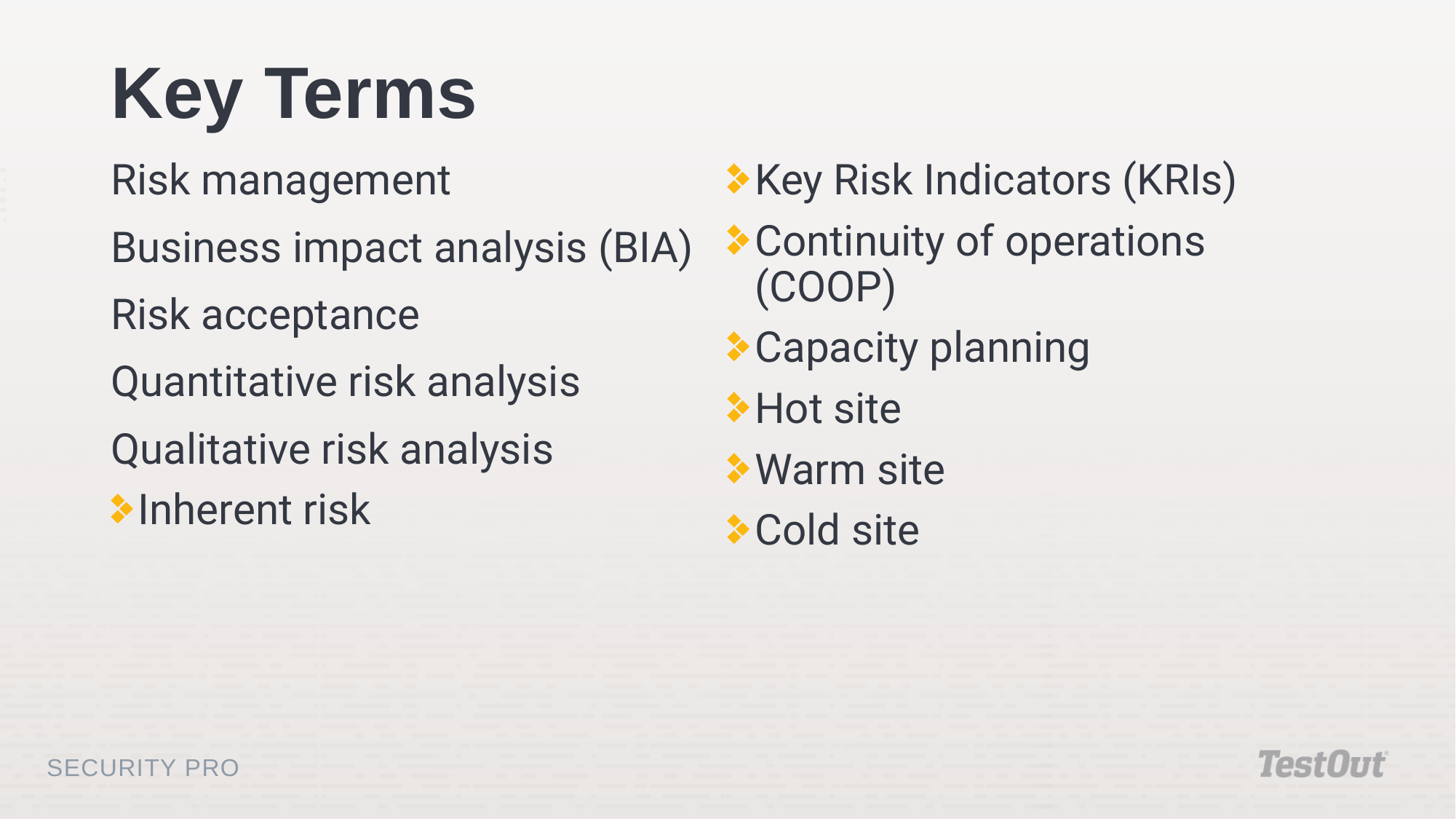

# Key Terms
Risk management
Business impact analysis (BIA)
Risk acceptance
Quantitative risk analysis
Qualitative risk analysis
Inherent risk

Key Risk Indicators (KRIs)
Continuity of operations (COOP)
Capacity planning
Hot site
Warm site
Cold site
Security Pro